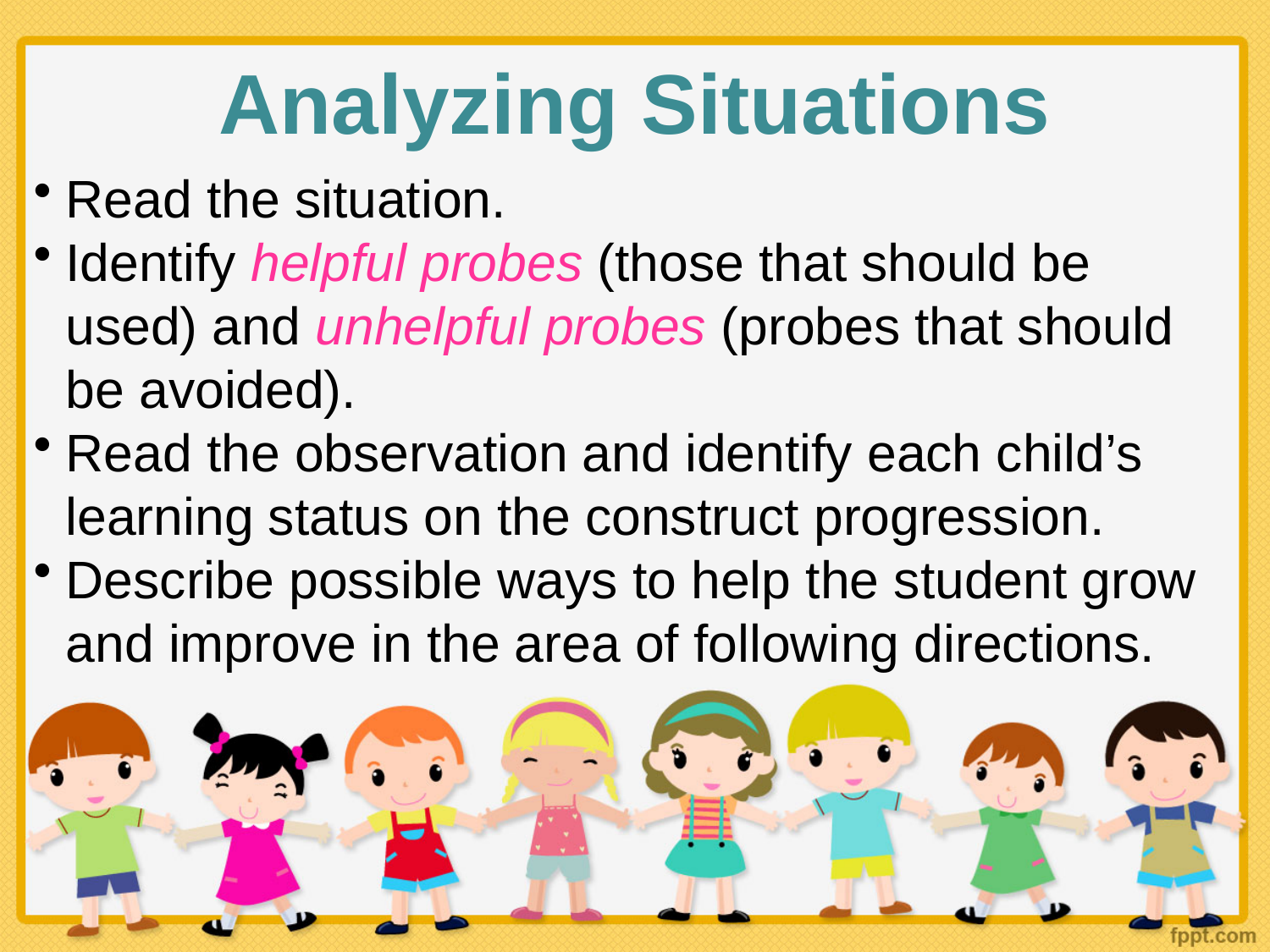

# Analyzing Situations
Read the situation.
Identify helpful probes (those that should be used) and unhelpful probes (probes that should be avoided).
Read the observation and identify each child’s learning status on the construct progression.
Describe possible ways to help the student grow and improve in the area of following directions.